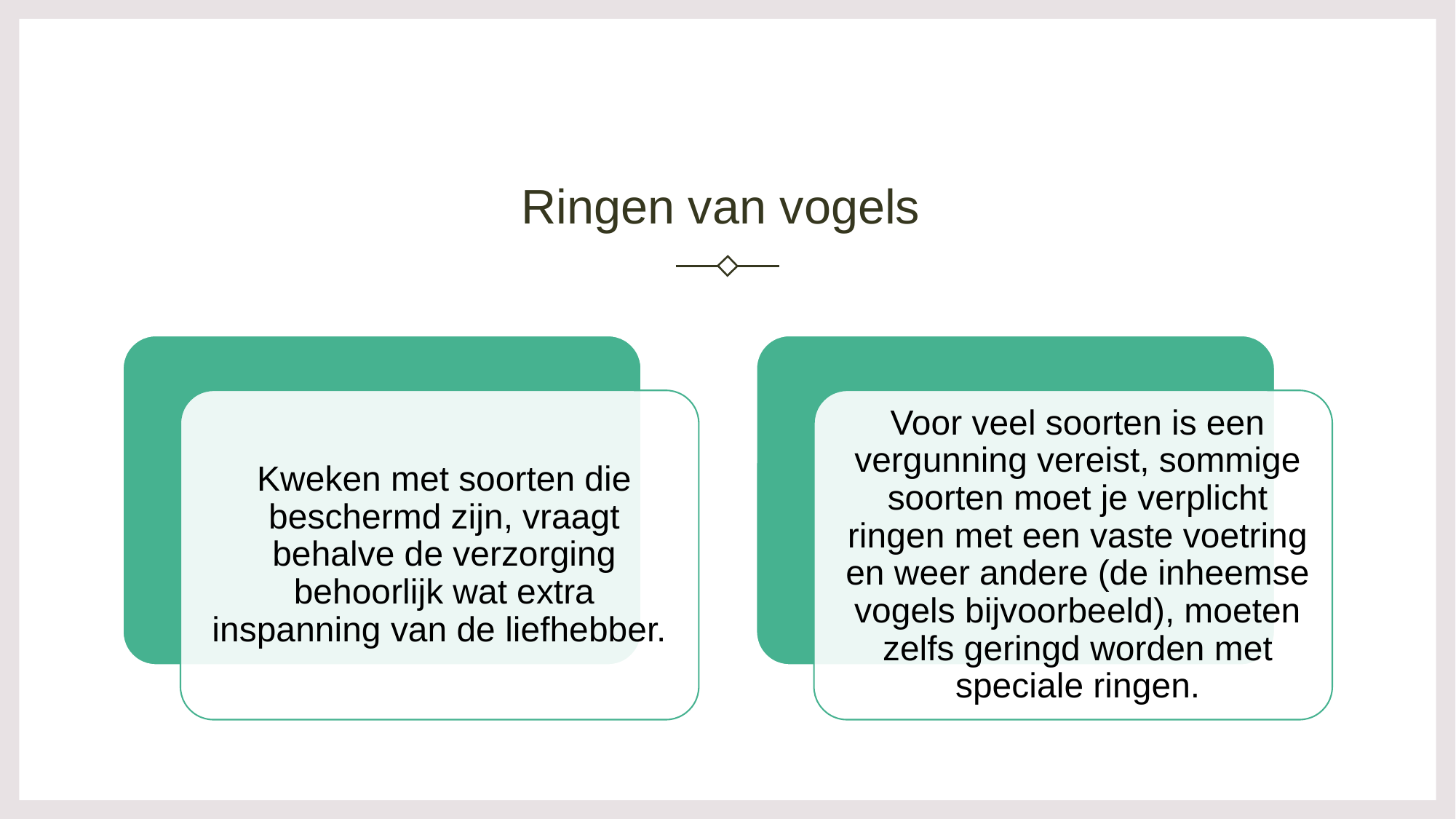

# Ringen van vogels

Kweken met soorten die beschermd zijn, vraagt behalve de verzorging behoorlijk wat extra inspanning van de liefhebber.
Voor veel soorten is een vergunning vereist, sommige soorten moet je verplicht ringen met een vaste voetring en weer andere (de inheemse vogels bijvoorbeeld), moeten zelfs geringd worden met speciale ringen.